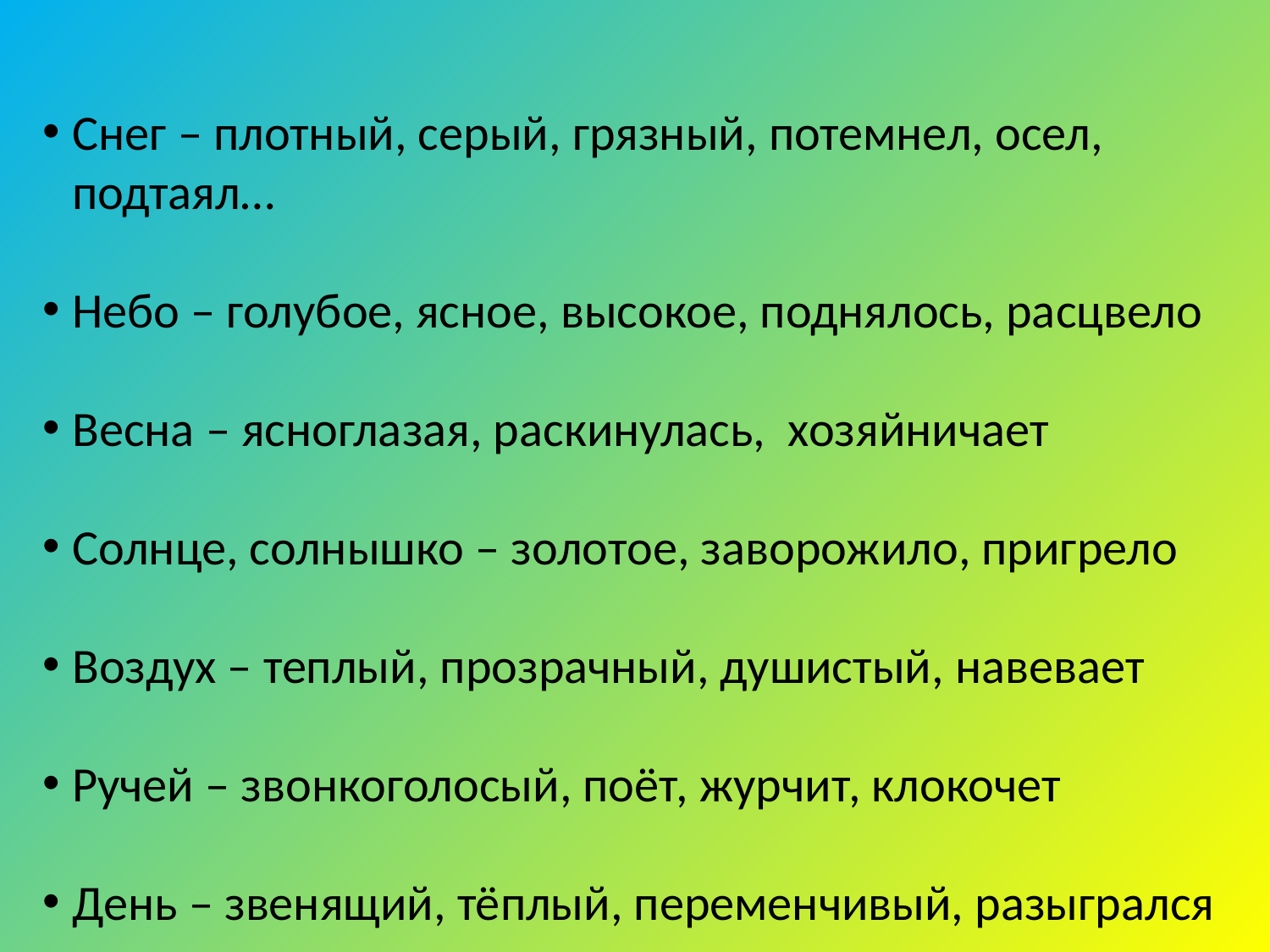

Снег – плотный, серый, грязный, потемнел, осел, подтаял…

Небо – голубое, ясное, высокое, поднялось, расцвело

Весна – ясноглазая, раскинулась,  хозяйничает

Солнце, солнышко – золотое, заворожило, пригрело

Воздух – теплый, прозрачный, душистый, навевает

Ручей – звонкоголосый, поёт, журчит, клокочет

День – звенящий, тёплый, переменчивый, разыгрался